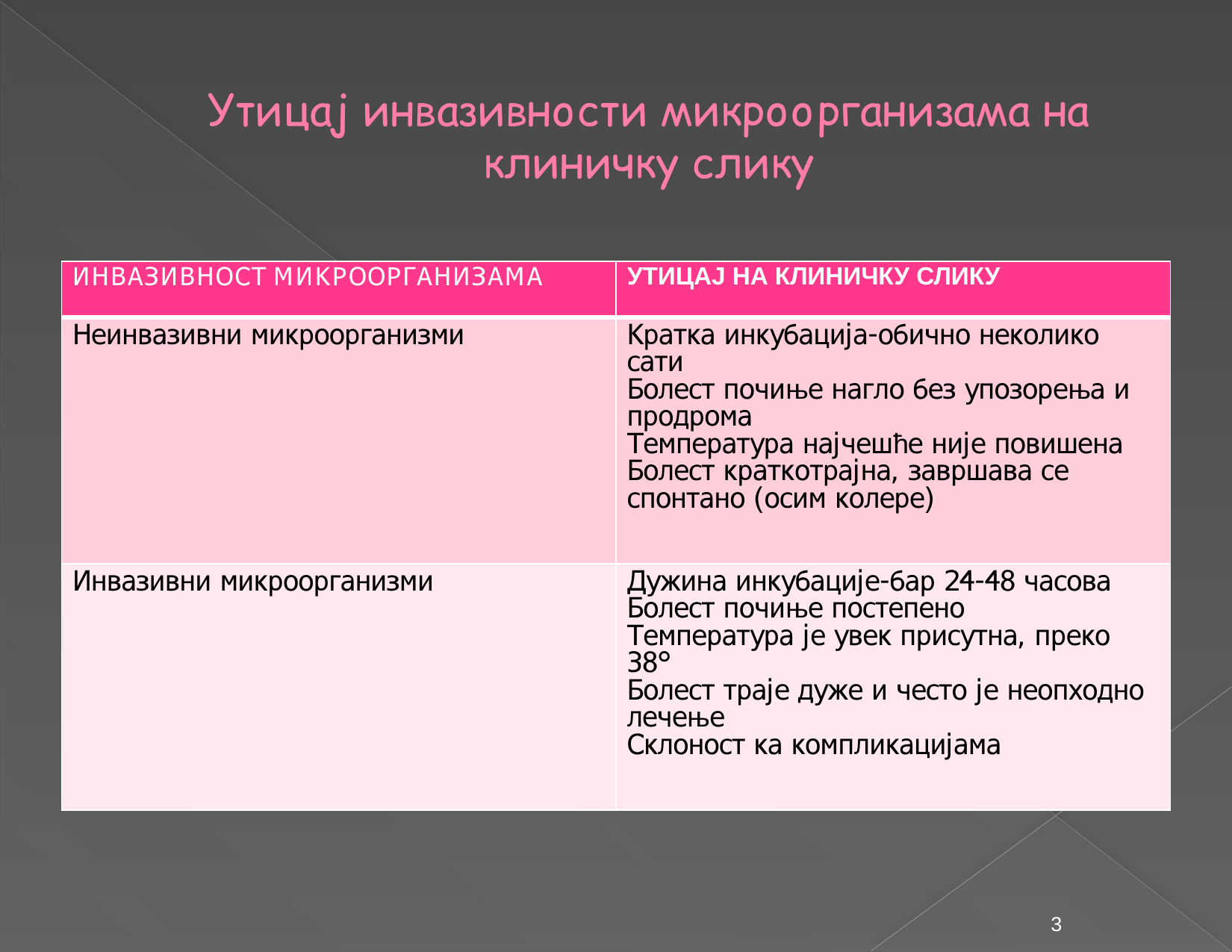

# Утицај инвазивности микроорганизама на клиничку слику
| ИНВАЗИВНОСТ МИКРООРГАНИЗАМА | УТИЦАЈ НА КЛИНИЧКУ СЛИКУ |
| --- | --- |
| Неинвазивни микроорганизми | Кратка инкубација-обично неколико сати Болест почиње нагло без упозорења и продрома Температура најчешће није повишена Болест краткотрајна, завршава се спонтано (осим колере) |
| Инвазивни микроорганизми | Дужина инкубације-бар 24-48 часова Болест почиње постепено Температура је увек присутна, преко 38° Болест траје дуже и често је неопходно лечење Склоност ка компликацијама |
3